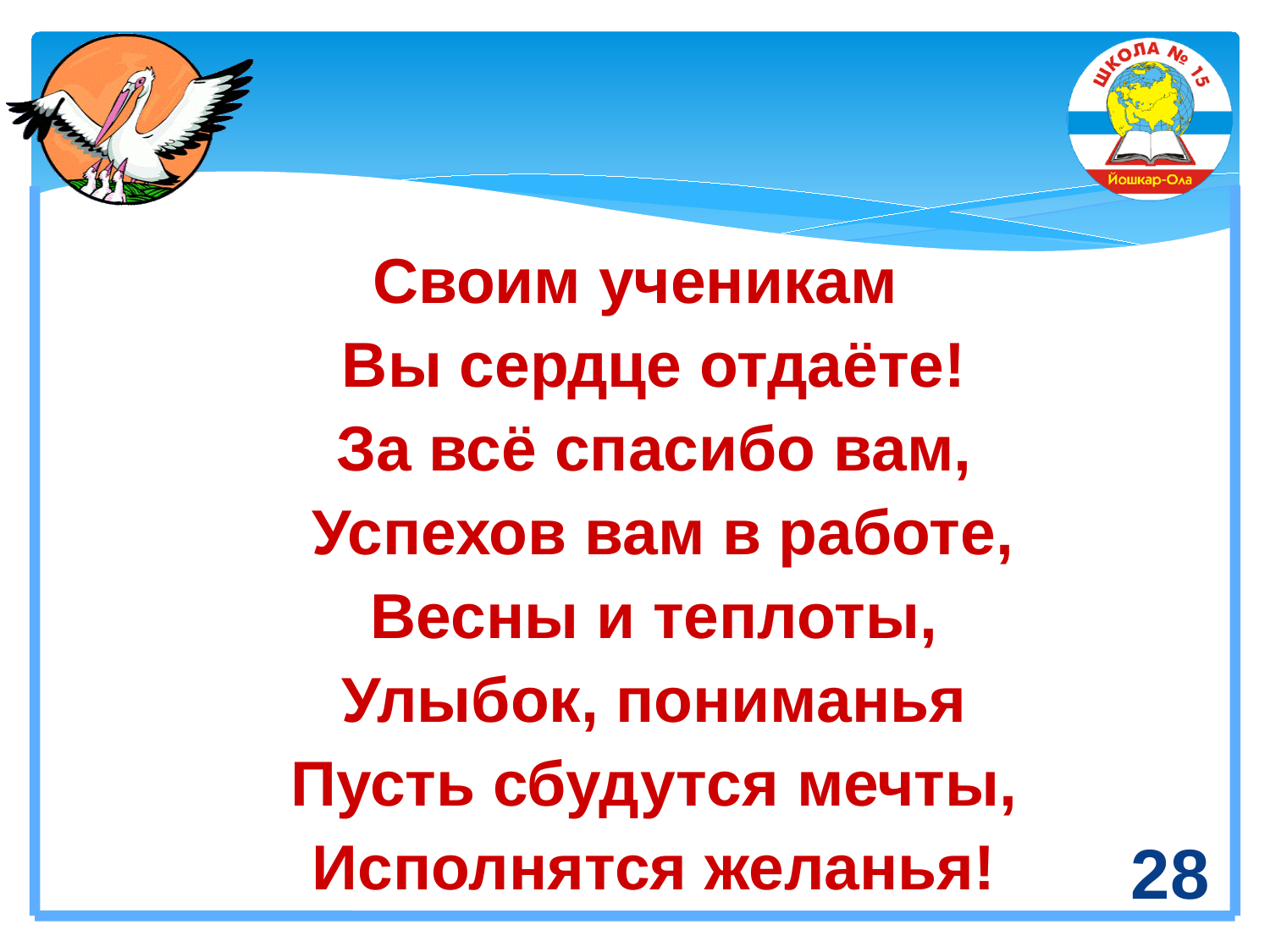

#
Своим ученикам
Вы сердце отдаёте!
За всё спасибо вам,
 Успехов вам в работе,
Весны и теплоты,
Улыбок, пониманья
Пусть сбудутся мечты,
Исполнятся желанья!
28